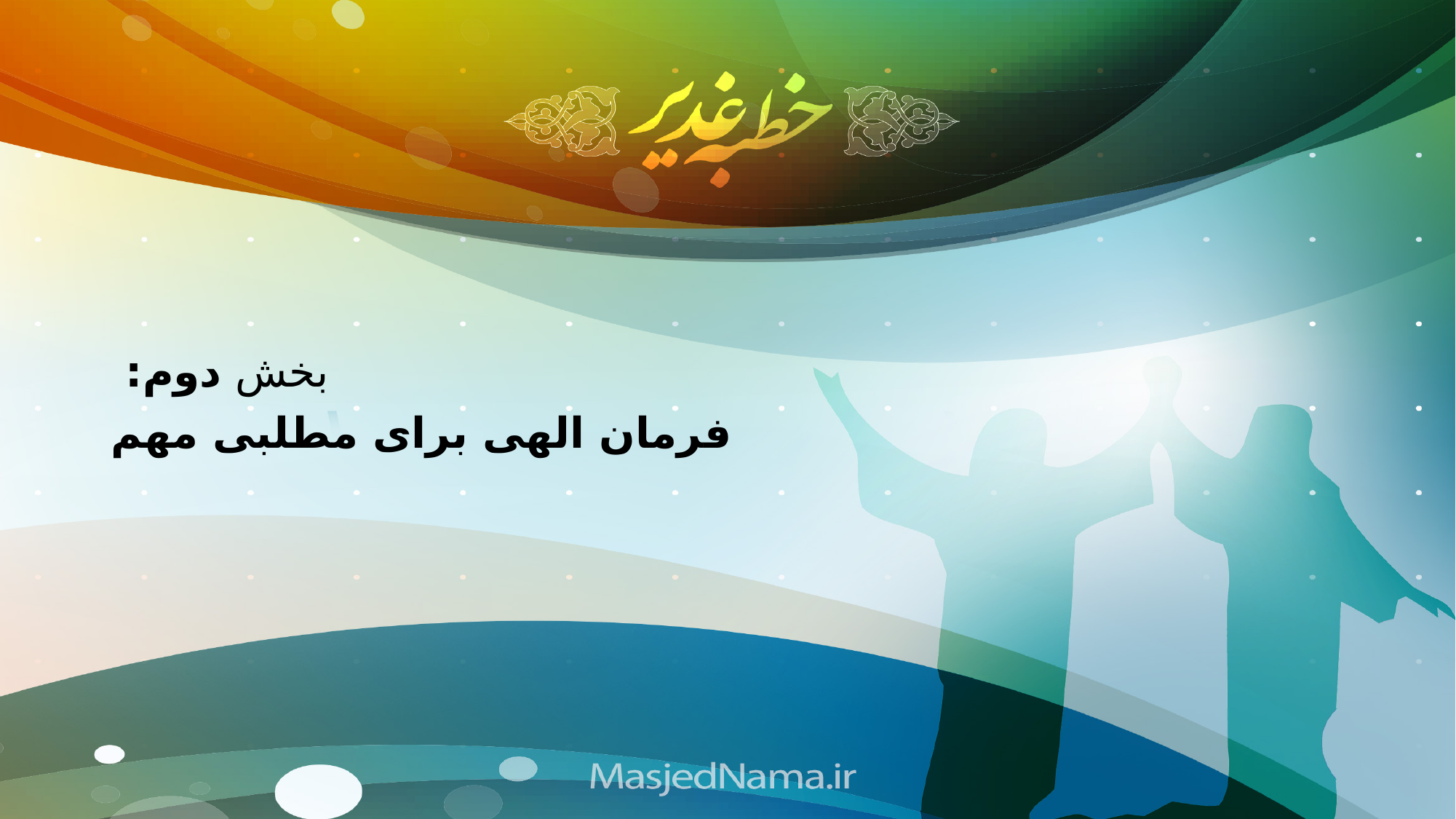

بخش دوم:
فرمان الهی برای مطلبی مهم